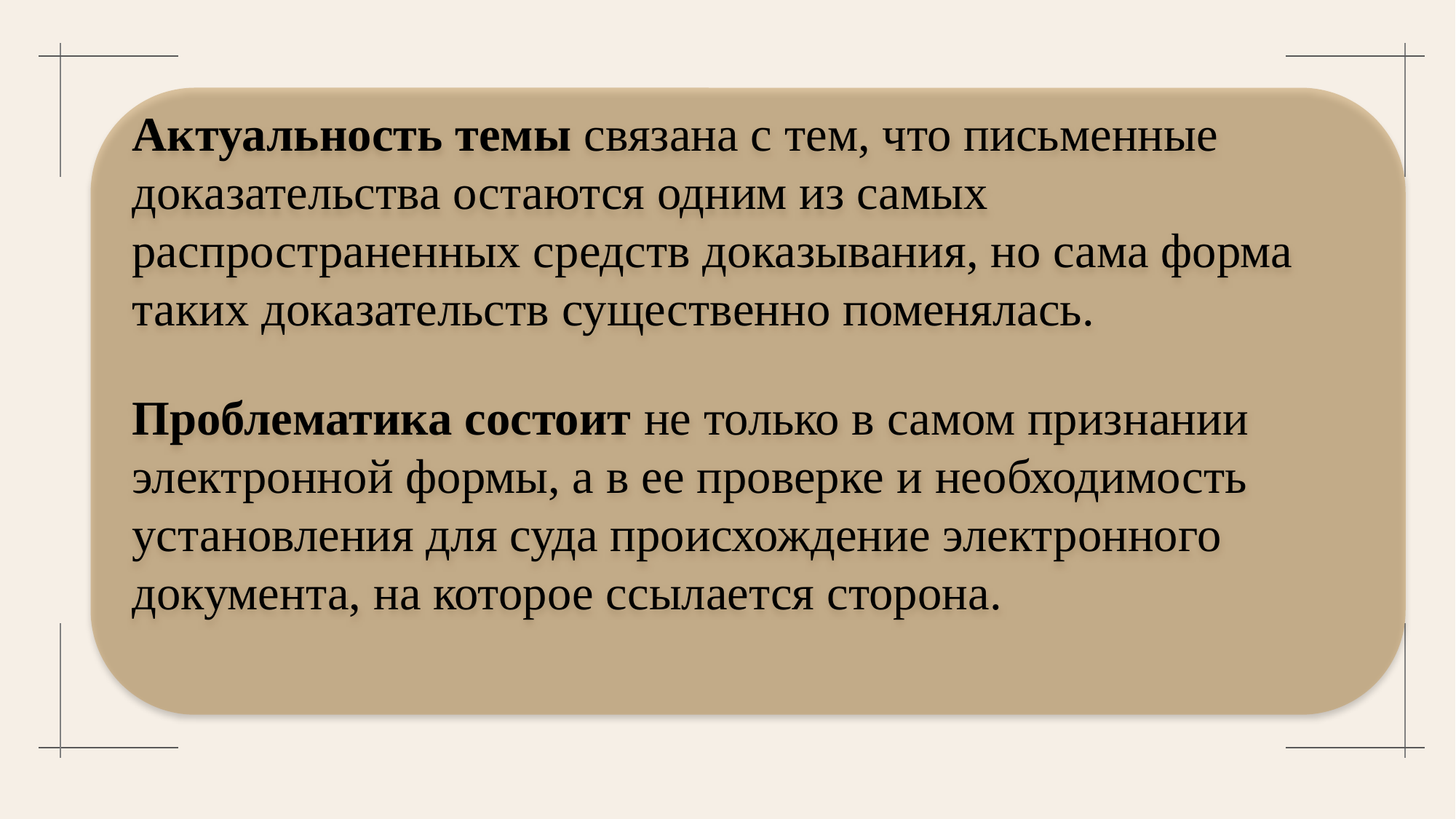

Актуальность темы связана с тем, что письменные доказательства остаются одним из самых распространенных средств доказывания, но сама форма таких доказательств существенно поменялась.

Проблематика состоит не только в самом признании электронной формы, а в ее проверке и необходимость установления для суда происхождение электронного документа, на которое ссылается сторона.

#